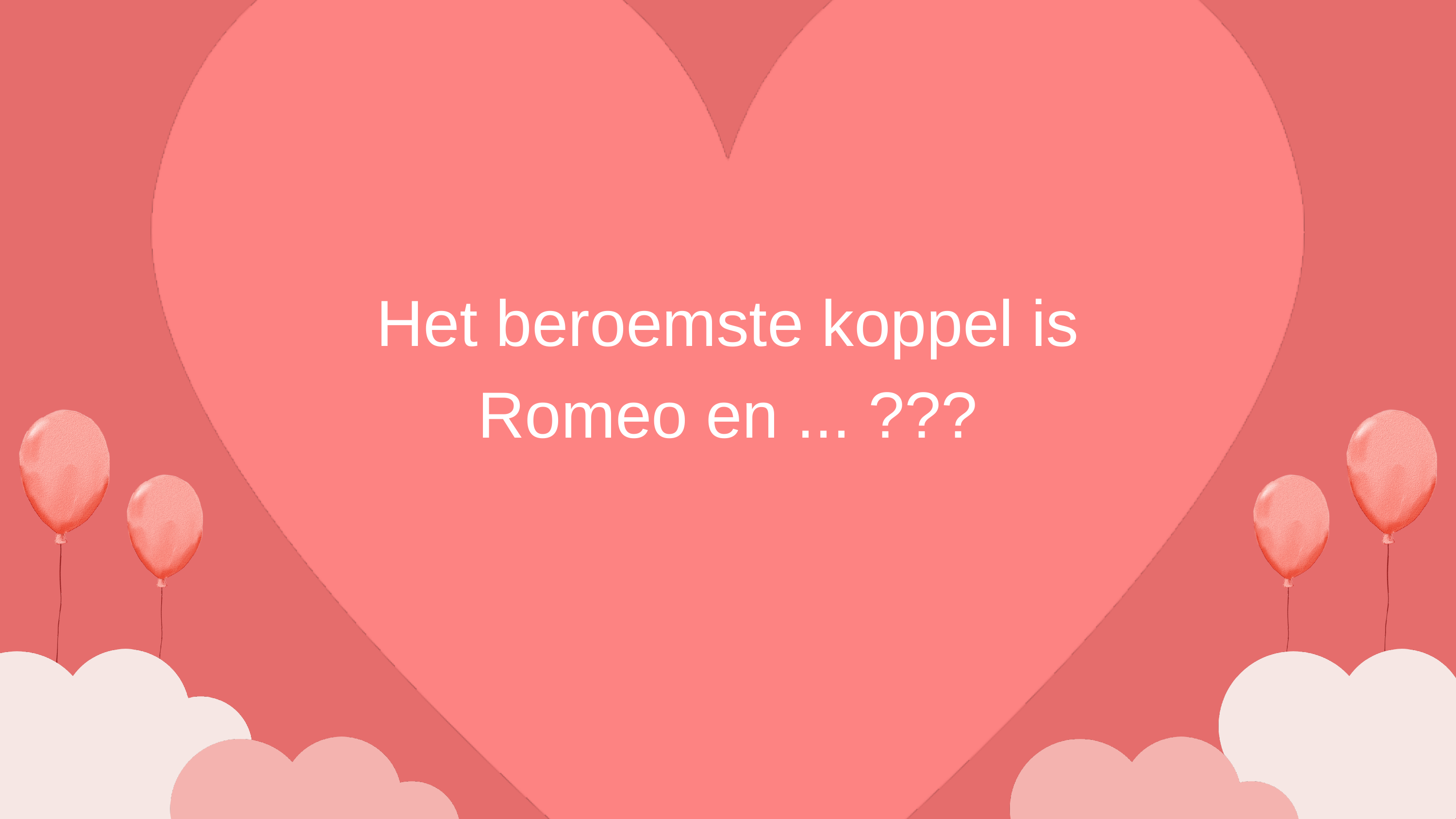

Het beroemste koppel is Romeo en ... ???